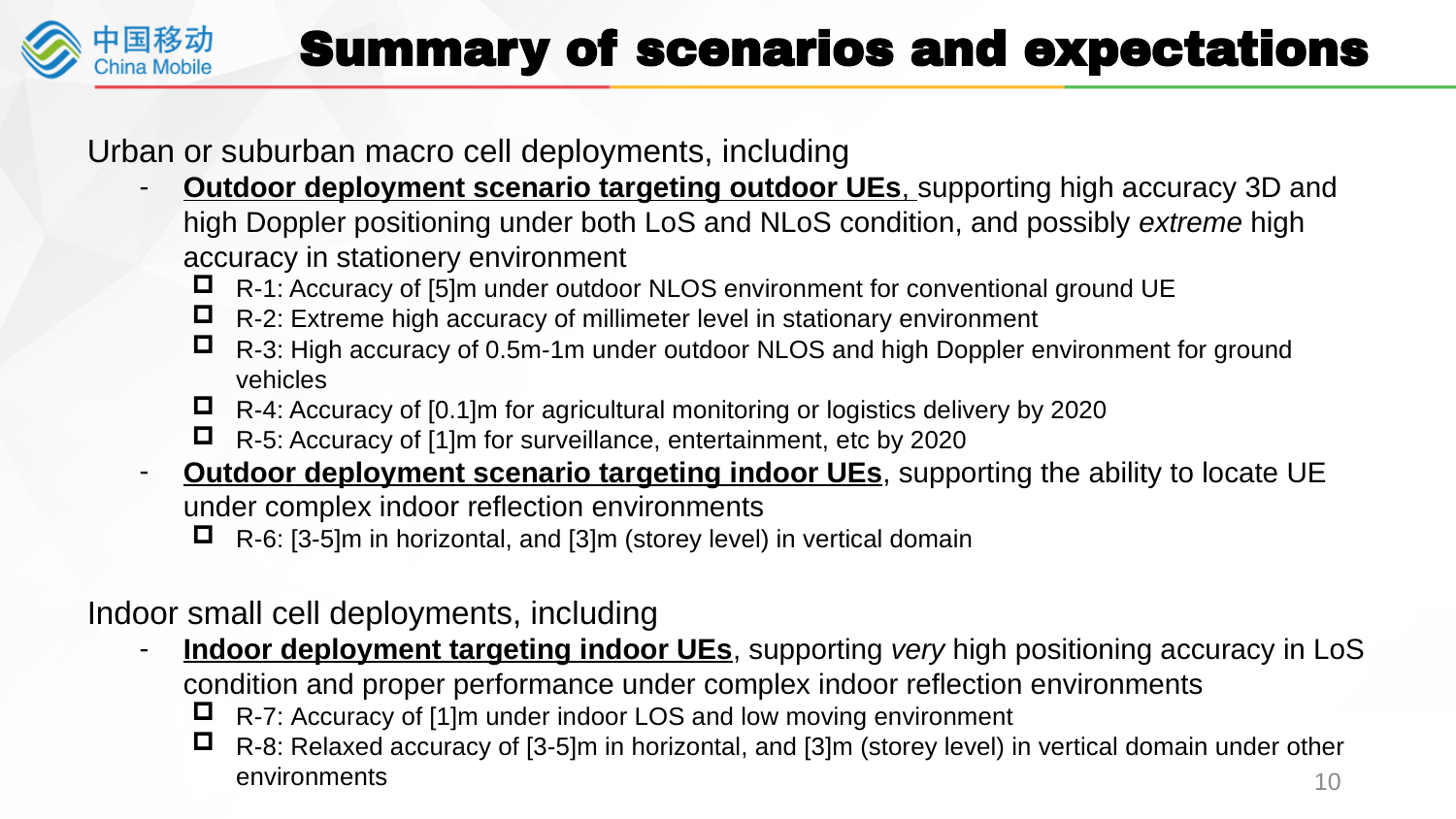

# Summary of scenarios and expectations
Urban or suburban macro cell deployments, including
Outdoor deployment scenario targeting outdoor UEs, supporting high accuracy 3D and high Doppler positioning under both LoS and NLoS condition, and possibly extreme high accuracy in stationery environment
R-1: Accuracy of [5]m under outdoor NLOS environment for conventional ground UE
R-2: Extreme high accuracy of millimeter level in stationary environment
R-3: High accuracy of 0.5m-1m under outdoor NLOS and high Doppler environment for ground vehicles
R-4: Accuracy of [0.1]m for agricultural monitoring or logistics delivery by 2020
R-5: Accuracy of [1]m for surveillance, entertainment, etc by 2020
Outdoor deployment scenario targeting indoor UEs, supporting the ability to locate UE under complex indoor reflection environments
R-6: [3-5]m in horizontal, and [3]m (storey level) in vertical domain

Indoor small cell deployments, including
Indoor deployment targeting indoor UEs, supporting very high positioning accuracy in LoS condition and proper performance under complex indoor reflection environments
R-7: Accuracy of [1]m under indoor LOS and low moving environment
R-8: Relaxed accuracy of [3-5]m in horizontal, and [3]m (storey level) in vertical domain under other environments
10